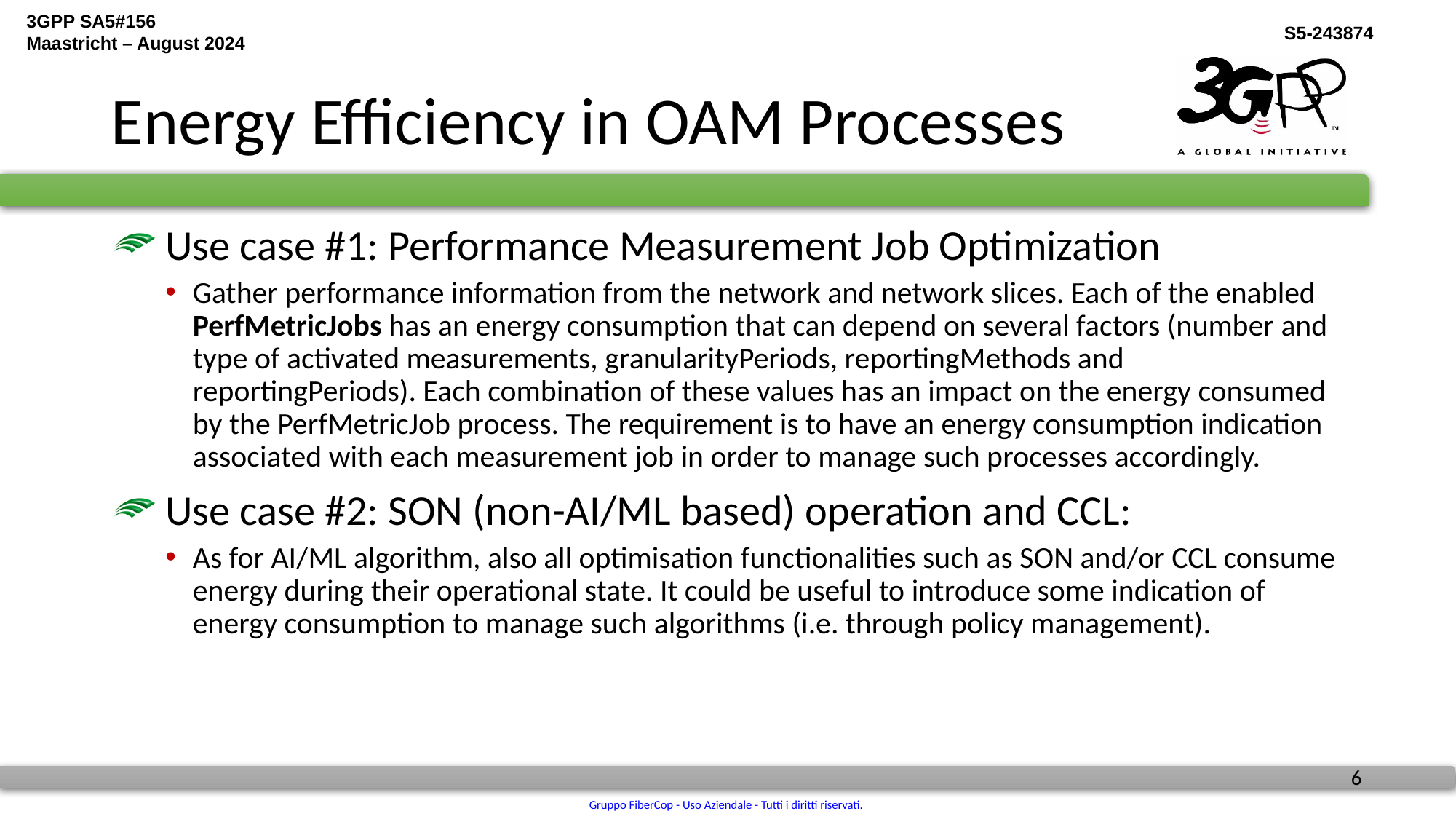

# Energy Efficiency in OAM Processes
 Use case #1: Performance Measurement Job Optimization
Gather performance information from the network and network slices. Each of the enabled PerfMetricJobs has an energy consumption that can depend on several factors (number and type of activated measurements, granularityPeriods, reportingMethods and reportingPeriods). Each combination of these values has an impact on the energy consumed by the PerfMetricJob process. The requirement is to have an energy consumption indication associated with each measurement job in order to manage such processes accordingly.
 Use case #2: SON (non-AI/ML based) operation and CCL:
As for AI/ML algorithm, also all optimisation functionalities such as SON and/or CCL consume energy during their operational state. It could be useful to introduce some indication of energy consumption to manage such algorithms (i.e. through policy management).